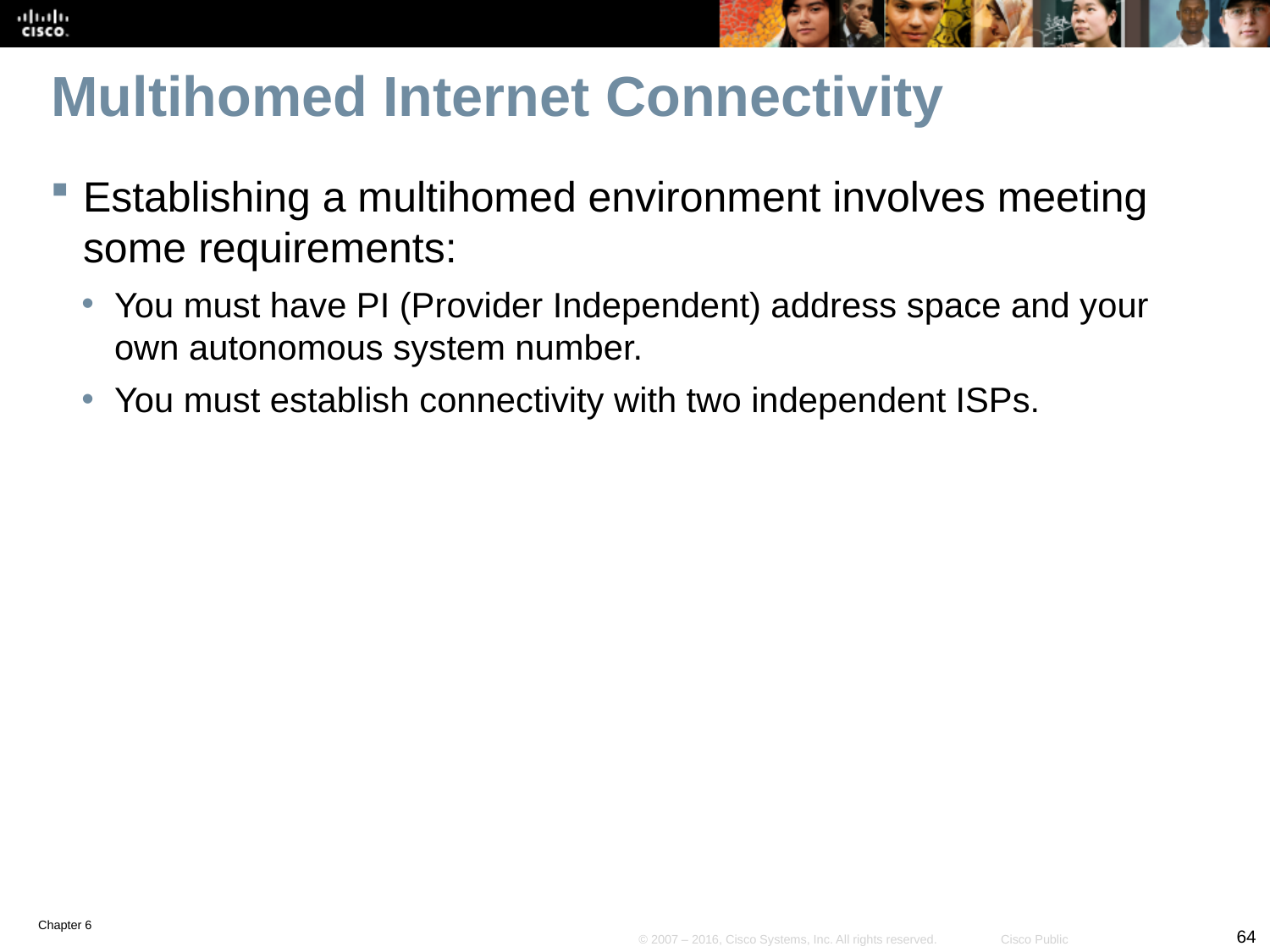

# Multihomed Internet Connectivity
Establishing a multihomed environment involves meeting some requirements:
You must have PI (Provider Independent) address space and your own autonomous system number.
You must establish connectivity with two independent ISPs.